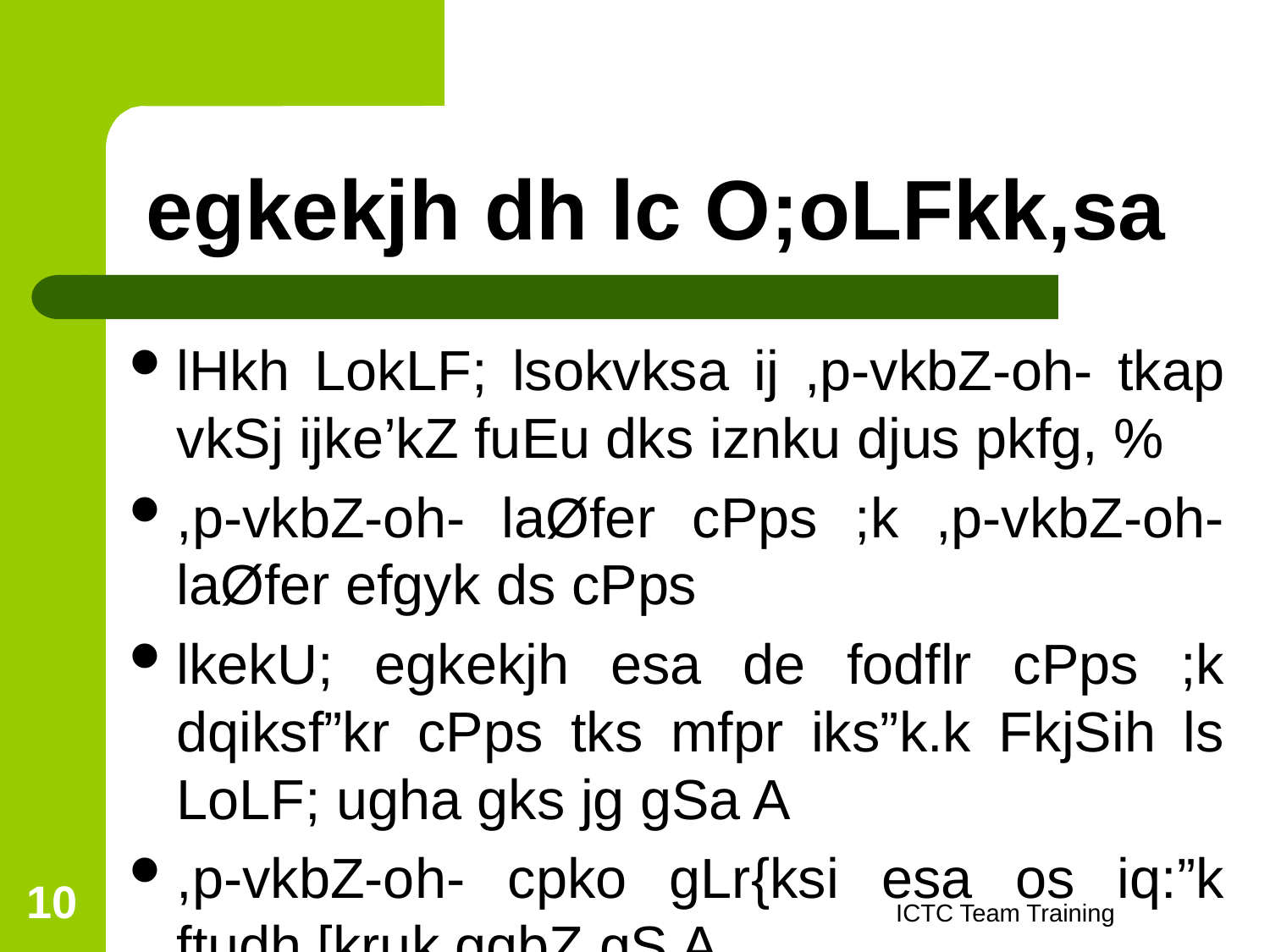

# egkekjh dh lc O;oLFkk,sa
lHkh LokLF; lsokvksa ij ,p-vkbZ-oh- tkap vkSj ijke’kZ fuEu dks iznku djus pkfg, %
,p-vkbZ-oh- laØfer cPps ;k ,p-vkbZ-oh- laØfer efgyk ds cPps
lkekU; egkekjh esa de fodflr cPps ;k dqiksf”kr cPps tks mfpr iks”k.k FkjSih ls LoLF; ugha gks jg gSa A
,p-vkbZ-oh- cpko gLr{ksi esa os iq:”k ftudh [kruk gqbZ gS A
10
ICTC Team Training